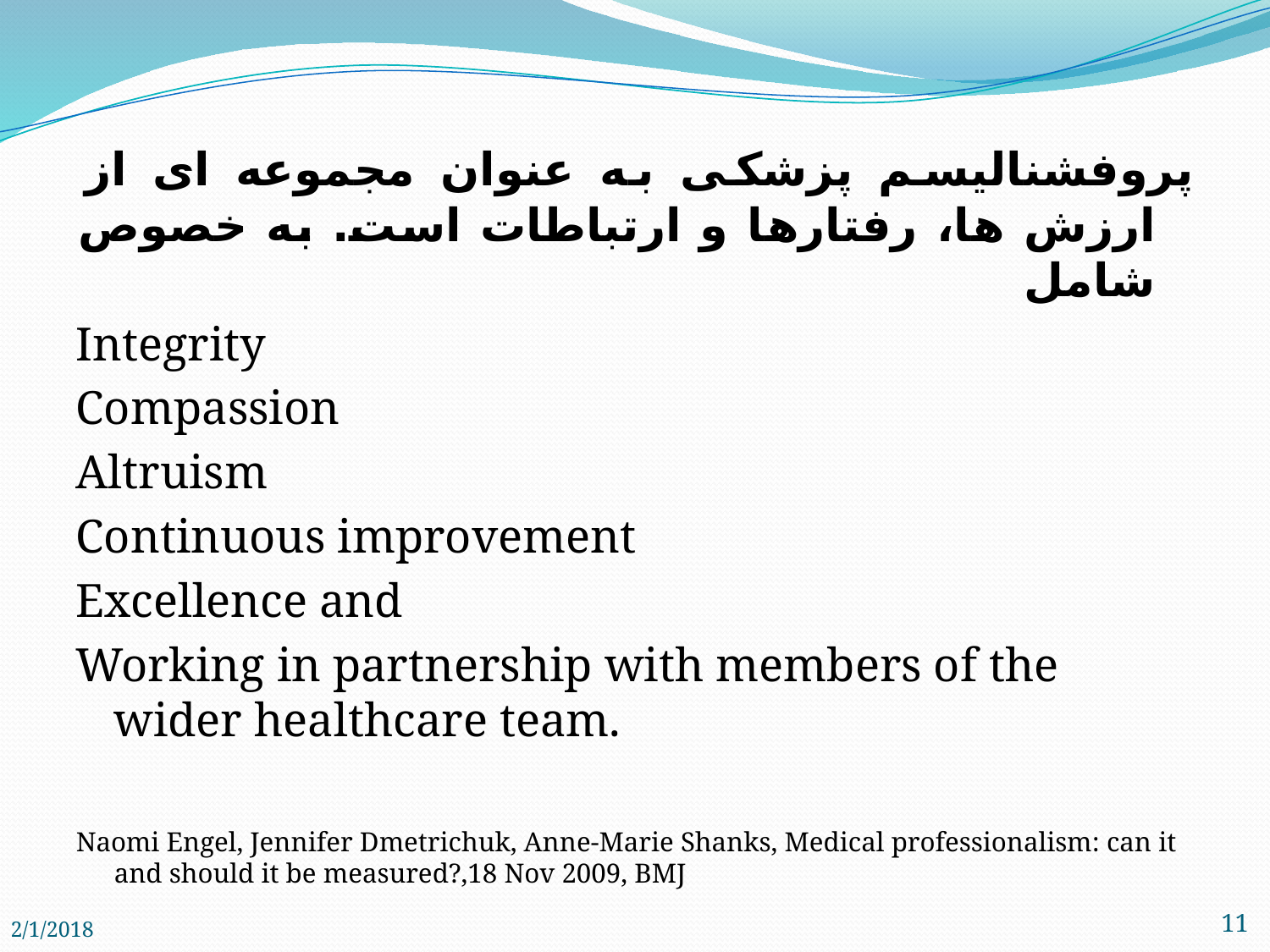

پروفشنالیسم پزشکی به عنوان مجموعه ای از ارزش ها، رفتارها و ارتباطات است. به خصوص شامل
Integrity
Compassion
Altruism
Continuous improvement
Excellence and
Working in partnership with members of the wider healthcare team.

Naomi Engel, Jennifer Dmetrichuk, Anne-Marie Shanks, Medical professionalism: can it and should it be measured?,18 Nov 2009, BMJ

2/1/2018
11